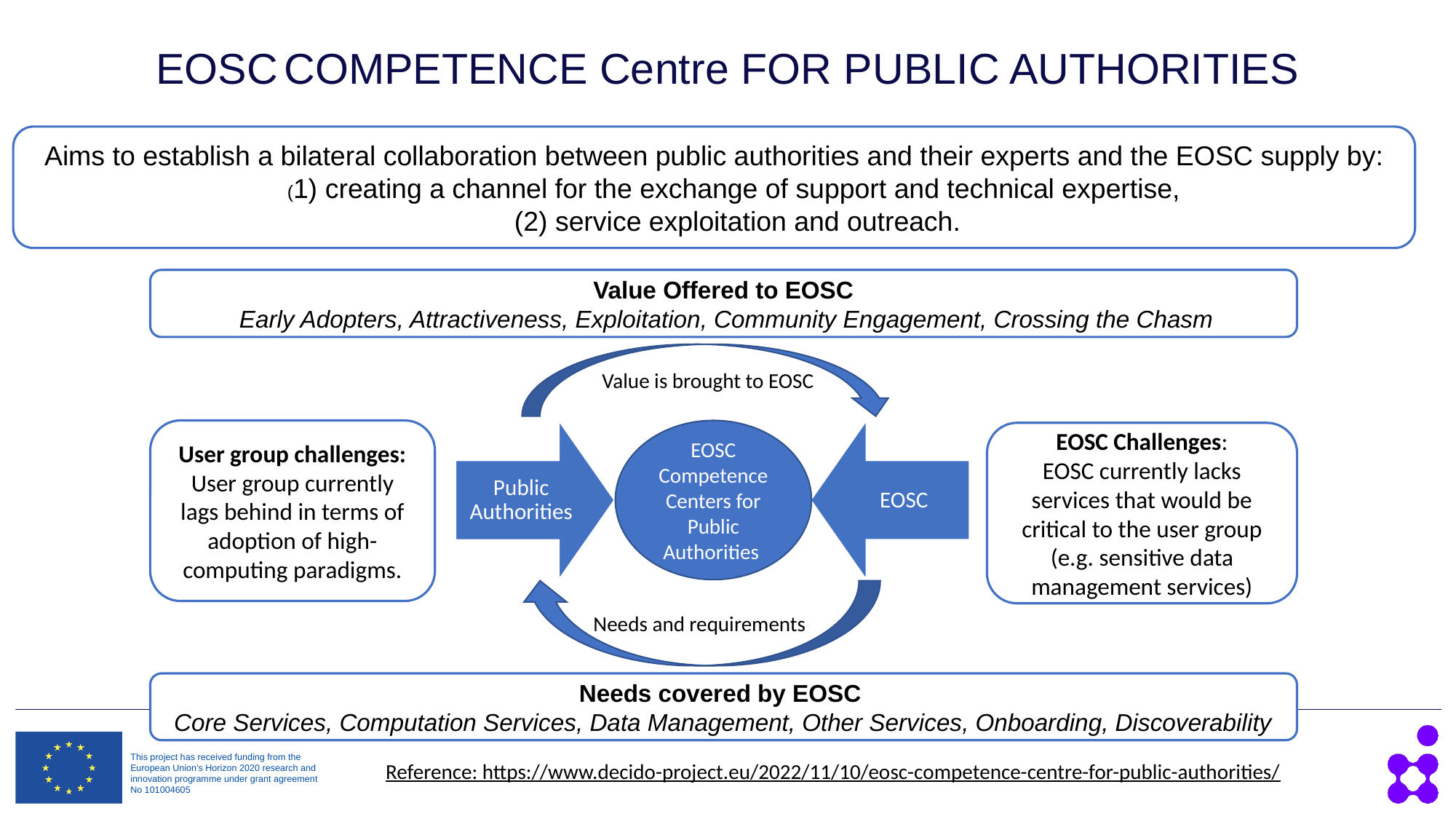

# EOSC COMPETENCE Centre FOR PUBLIC AUTHORITIES
Aims to establish a bilateral collaboration between public authorities and their experts and the EOSC supply by:
(1) creating a channel for the exchange of support and technical expertise,
(2) service exploitation and outreach.
Value Offered to EOSC
 Early Adopters, Attractiveness, Exploitation, Community Engagement, Crossing the Chasm
Value is brought to EOSC
User group challenges:
User group currently lags behind in terms of adoption of high-computing paradigms.
EOSC Competence Centers for Public Authorities

Public Authorities
EOSC
EOSC Challenges:
EOSC currently lacks services that would be critical to the user group (e.g. sensitive data management services)
Needs and requirements
Needs covered by EOSC
Core Services, Computation Services, Data Management, Other Services, Onboarding, Discoverability
Reference: https://www.decido-project.eu/2022/11/10/eosc-competence-centre-for-public-authorities/